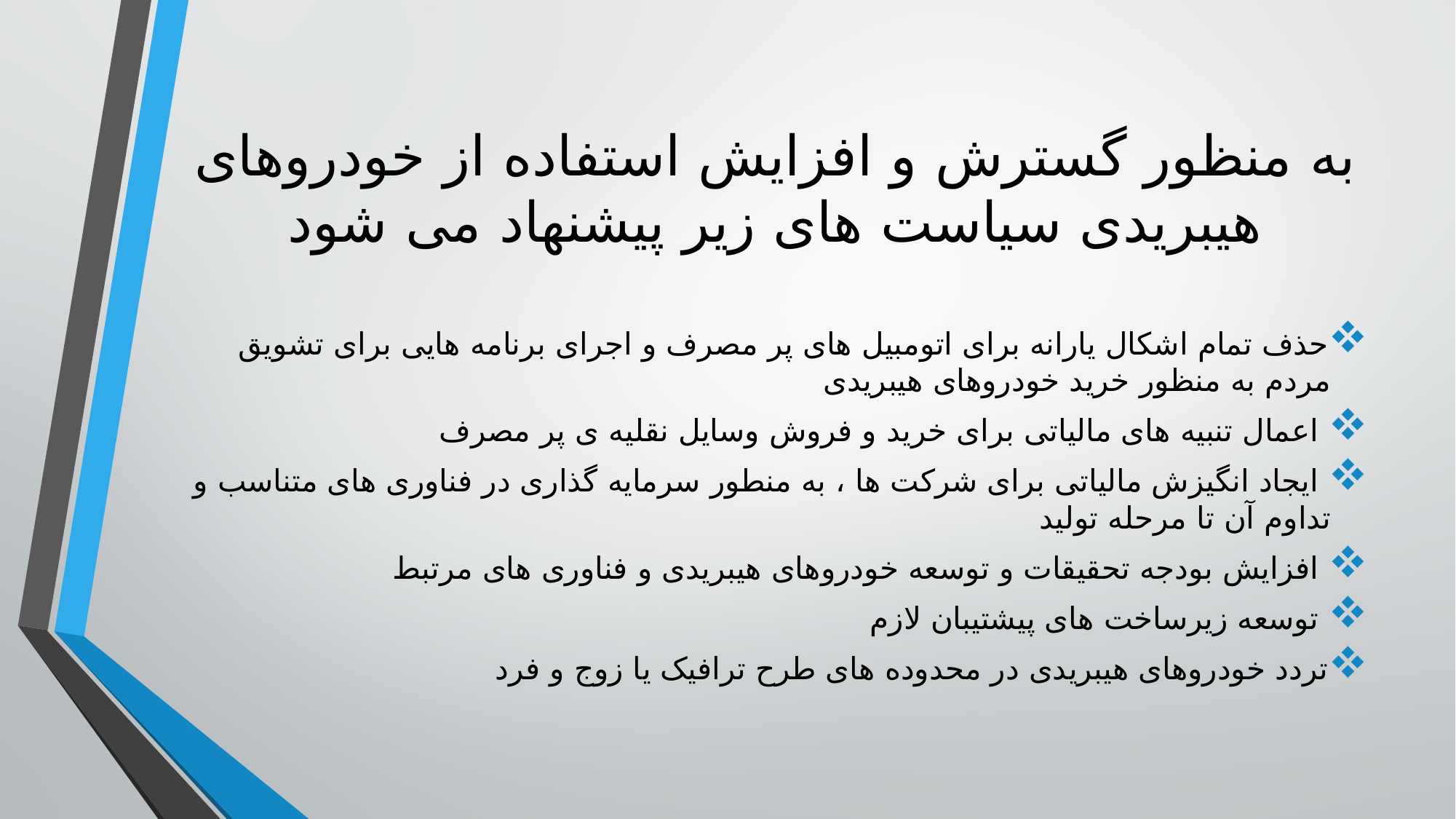

# به منظور گسترش و افزایش استفاده از خودروهای هیبریدی سیاست های زیر پیشنهاد می شود
حذف تمام اشکال یارانه برای اتومبیل های پر مصرف و اجرای برنامه هایی برای تشویق مردم به منظور خرید خودروهای هیبریدی
 اعمال تنبیه های مالیاتی برای خرید و فروش وسایل نقلیه ی پر مصرف
 ایجاد انگیزش مالیاتی برای شرکت ها ، به منطور سرمایه گذاری در فناوری های متناسب و تداوم آن تا مرحله تولید
 افزایش بودجه تحقیقات و توسعه خودروهای هیبریدی و فناوری های مرتبط
 توسعه زیرساخت های پیشتیبان لازم
تردد خودروهای هیبریدی در محدوده های طرح ترافیک یا زوج و فرد